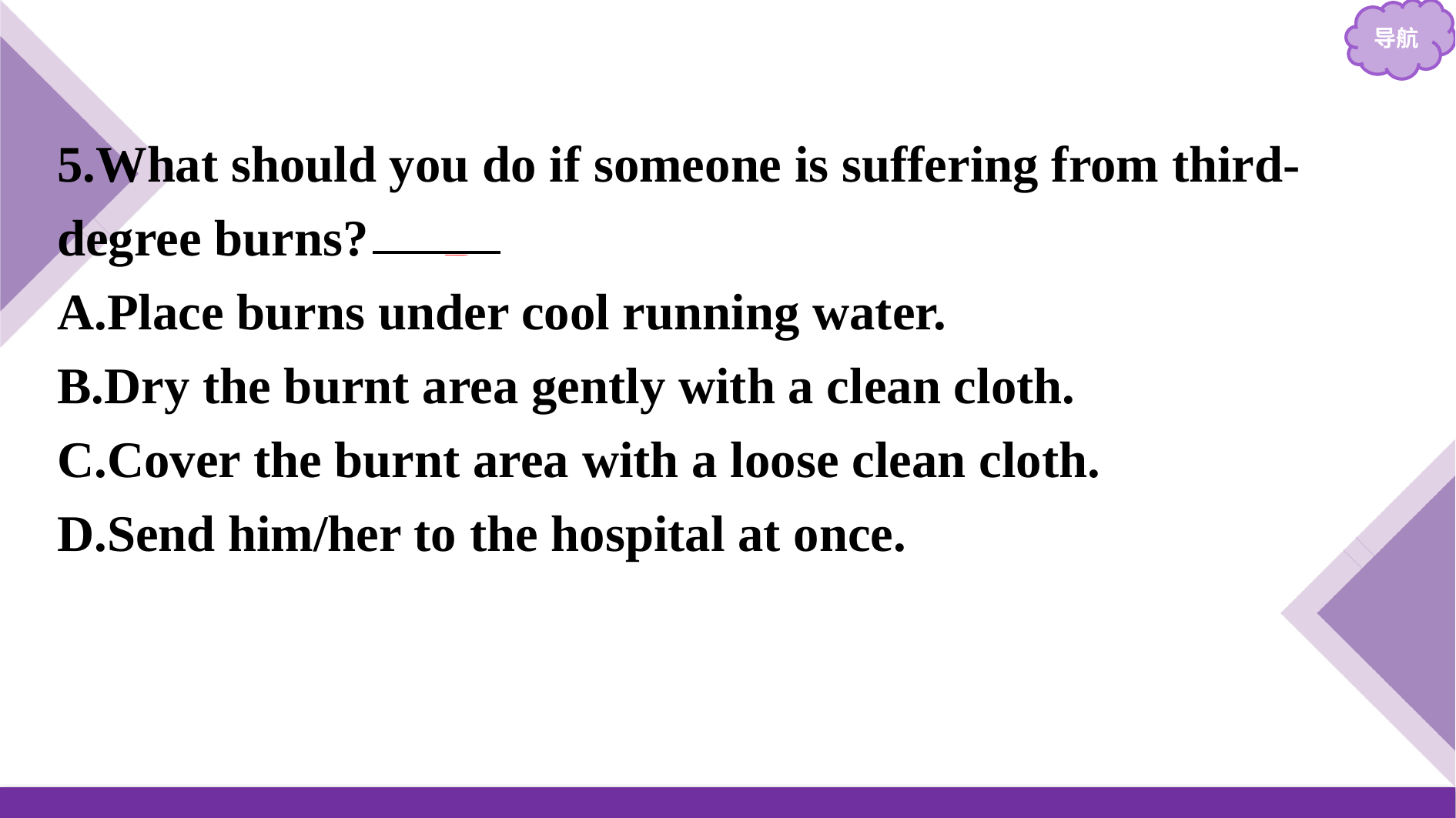

5.What should you do if someone is suffering from third-degree burns?　D
A.Place burns under cool running water.
B.Dry the burnt area gently with a clean cloth.
C.Cover the burnt area with a loose clean cloth.
D.Send him/her to the hospital at once.